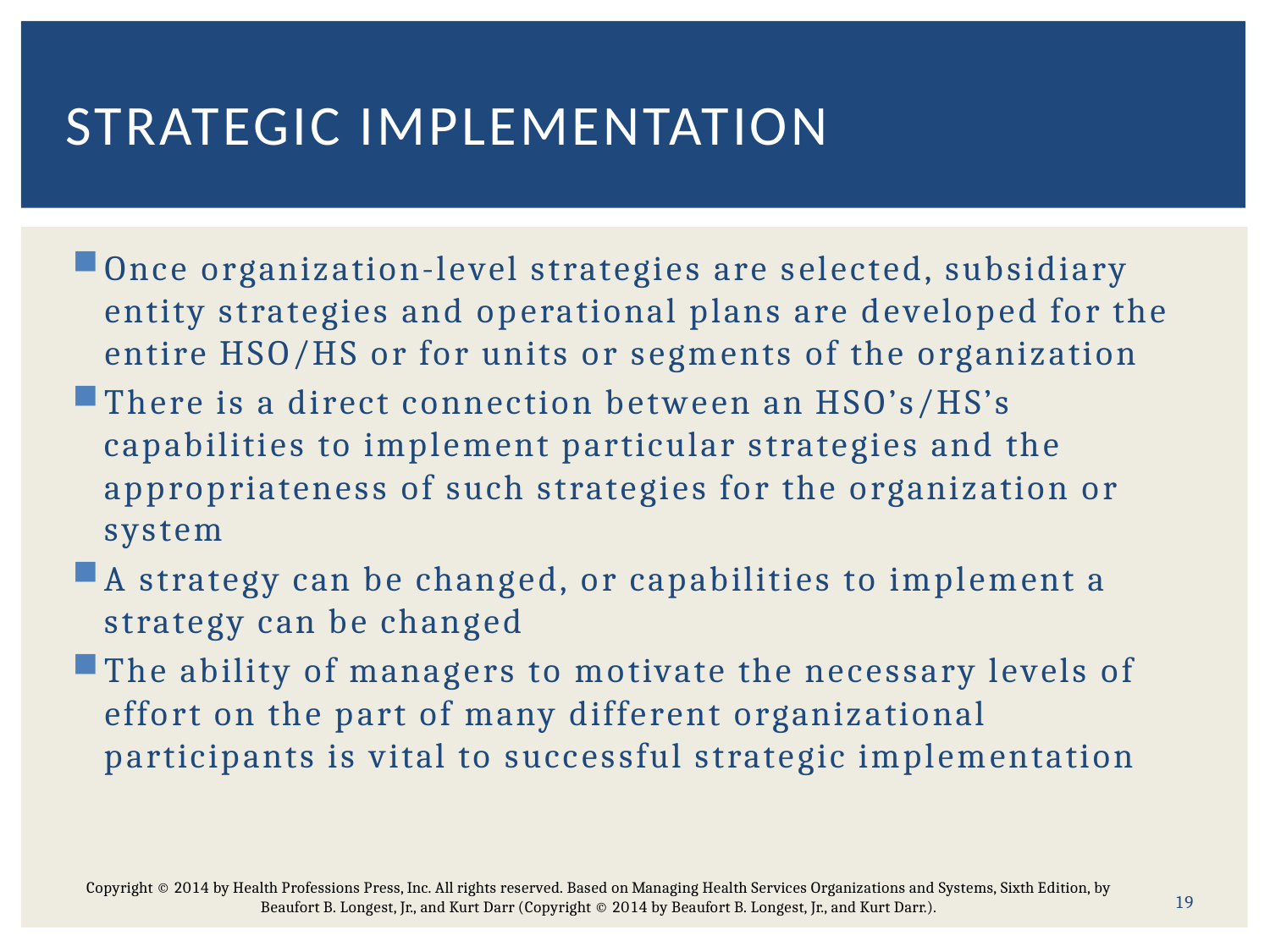

# Strategic implementation
Once organization-level strategies are selected, subsidiary entity strategies and operational plans are developed for the entire HSO/HS or for units or segments of the organization
There is a direct connection between an HSO’s/HS’s capabilities to implement particular strategies and the appropriateness of such strategies for the organization or system
A strategy can be changed, or capabilities to implement a strategy can be changed
The ability of managers to motivate the necessary levels of effort on the part of many different organizational participants is vital to successful strategic implementation
19